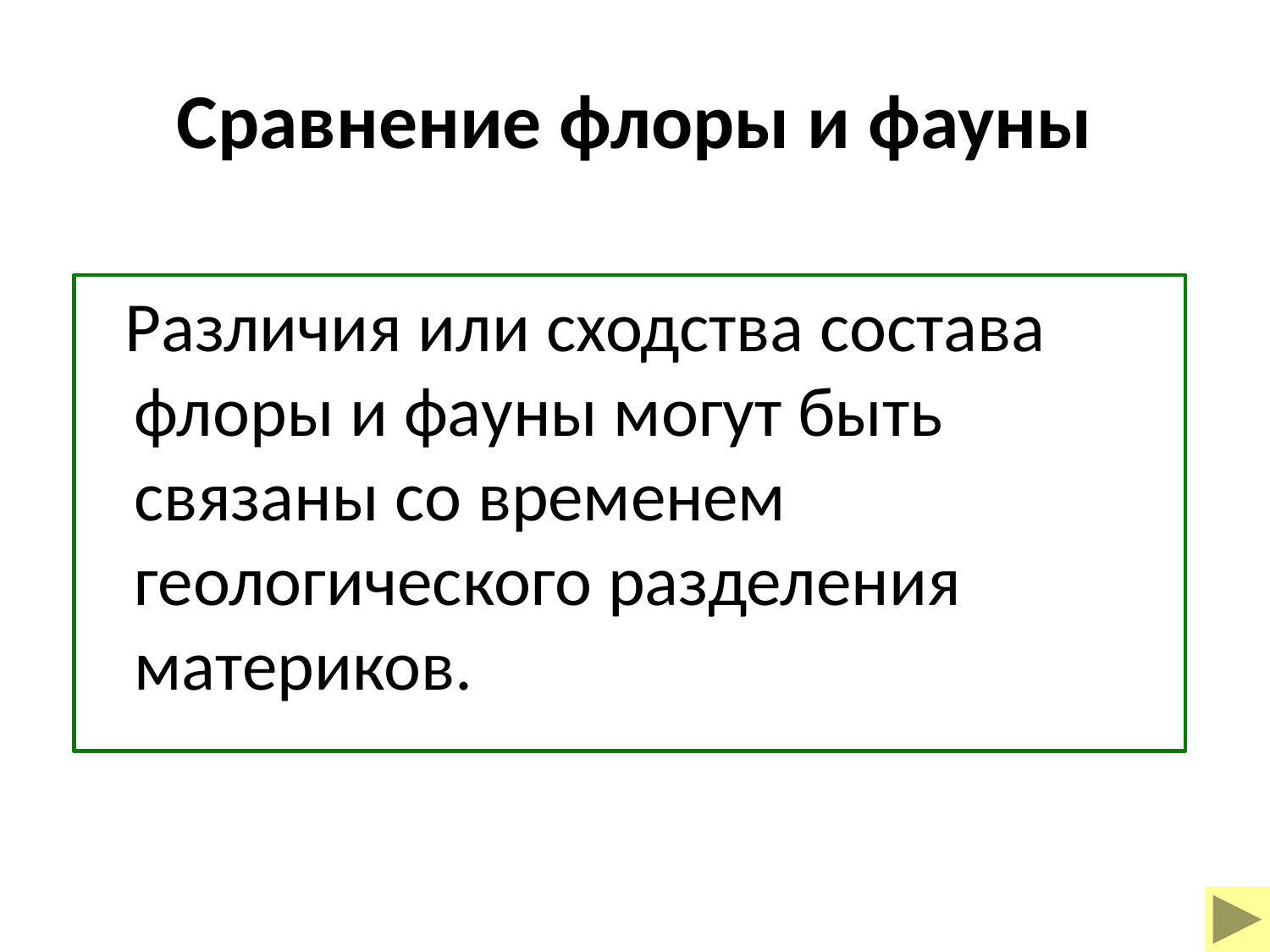

# Сравнение флоры и фауны
   Различия или сходства состава флоры и фауны могут быть связаны со временем геологического разделения материков.